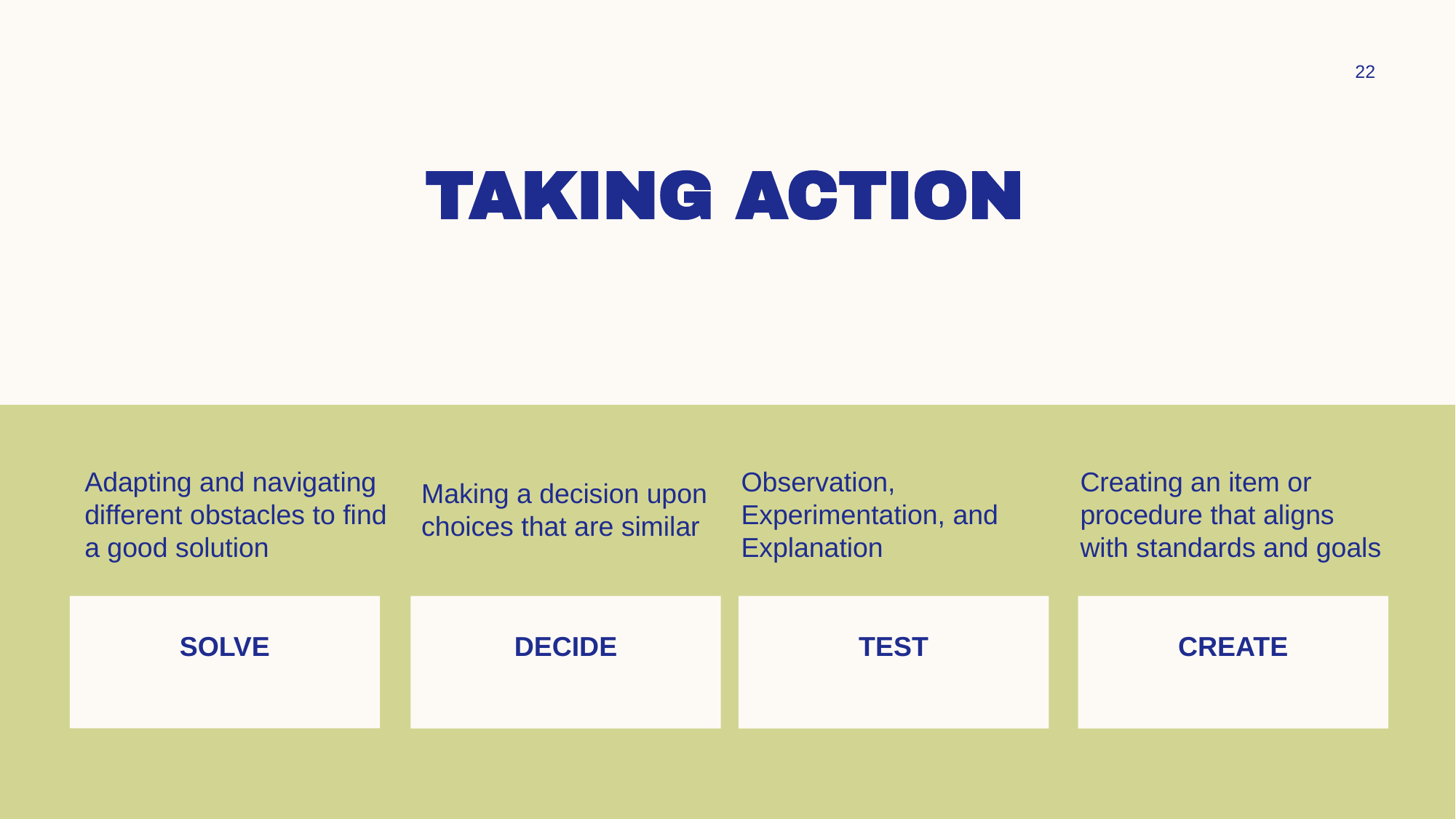

22
# Taking action
Observation, Experimentation, and Explanation
Creating an item or procedure that aligns with standards and goals
Adapting and navigating different obstacles to find a good solution
Making a decision upon choices that are similar
Solve
Decide
Test
Create